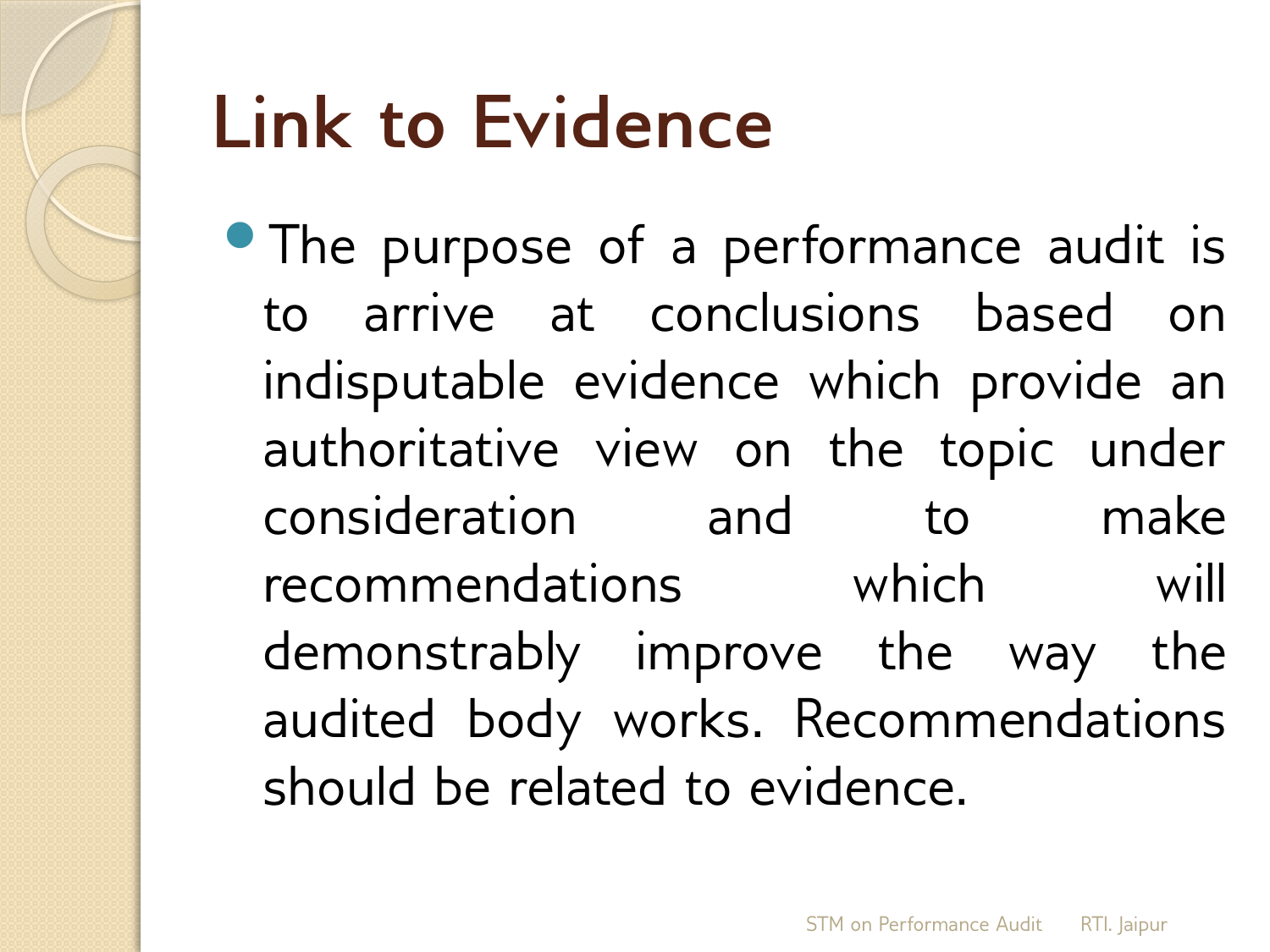

# Link to Evidence
The purpose of a performance audit is to arrive at conclusions based on indisputable evidence which provide an authoritative view on the topic under consideration and to make recommendations which will demonstrably improve the way the audited body works. Recommendations should be related to evidence.
STM on Performance Audit      RTI. Jaipur